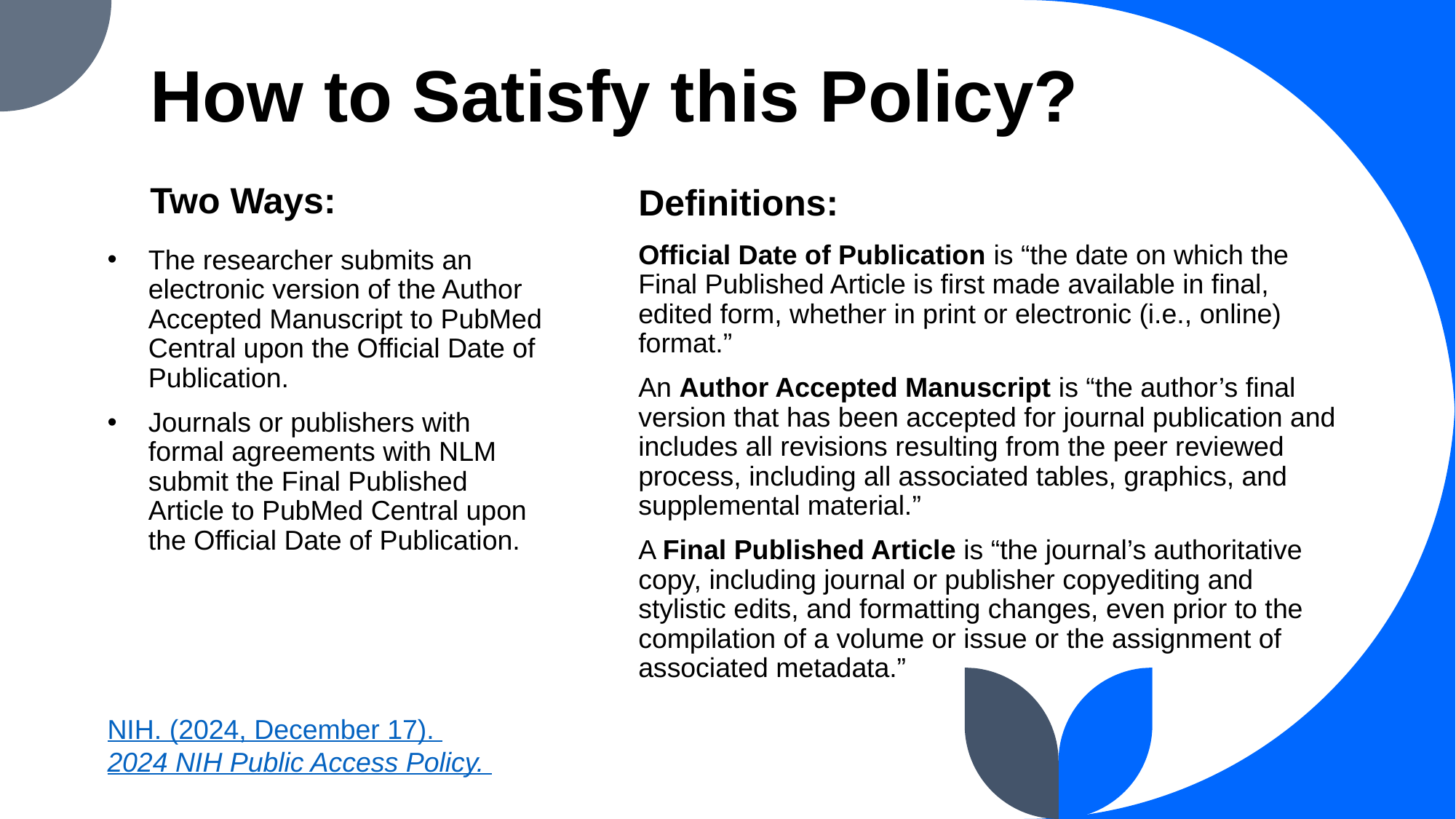

# How to Satisfy this Policy?
Two Ways:
Definitions:
Official Date of Publication is “the date on which the Final Published Article is first made available in final, edited form, whether in print or electronic (i.e., online) format.”
An Author Accepted Manuscript is “the author’s final version that has been accepted for journal publication and includes all revisions resulting from the peer reviewed process, including all associated tables, graphics, and supplemental material.”
A Final Published Article is “the journal’s authoritative copy, including journal or publisher copyediting and stylistic edits, and formatting changes, even prior to the compilation of a volume or issue or the assignment of associated metadata.”
The researcher submits an electronic version of the Author Accepted Manuscript to PubMed Central upon the Official Date of Publication.
Journals or publishers with formal agreements with NLM submit the Final Published Article to PubMed Central upon the Official Date of Publication.
NIH. (2024, December 17). 2024 NIH Public Access Policy.